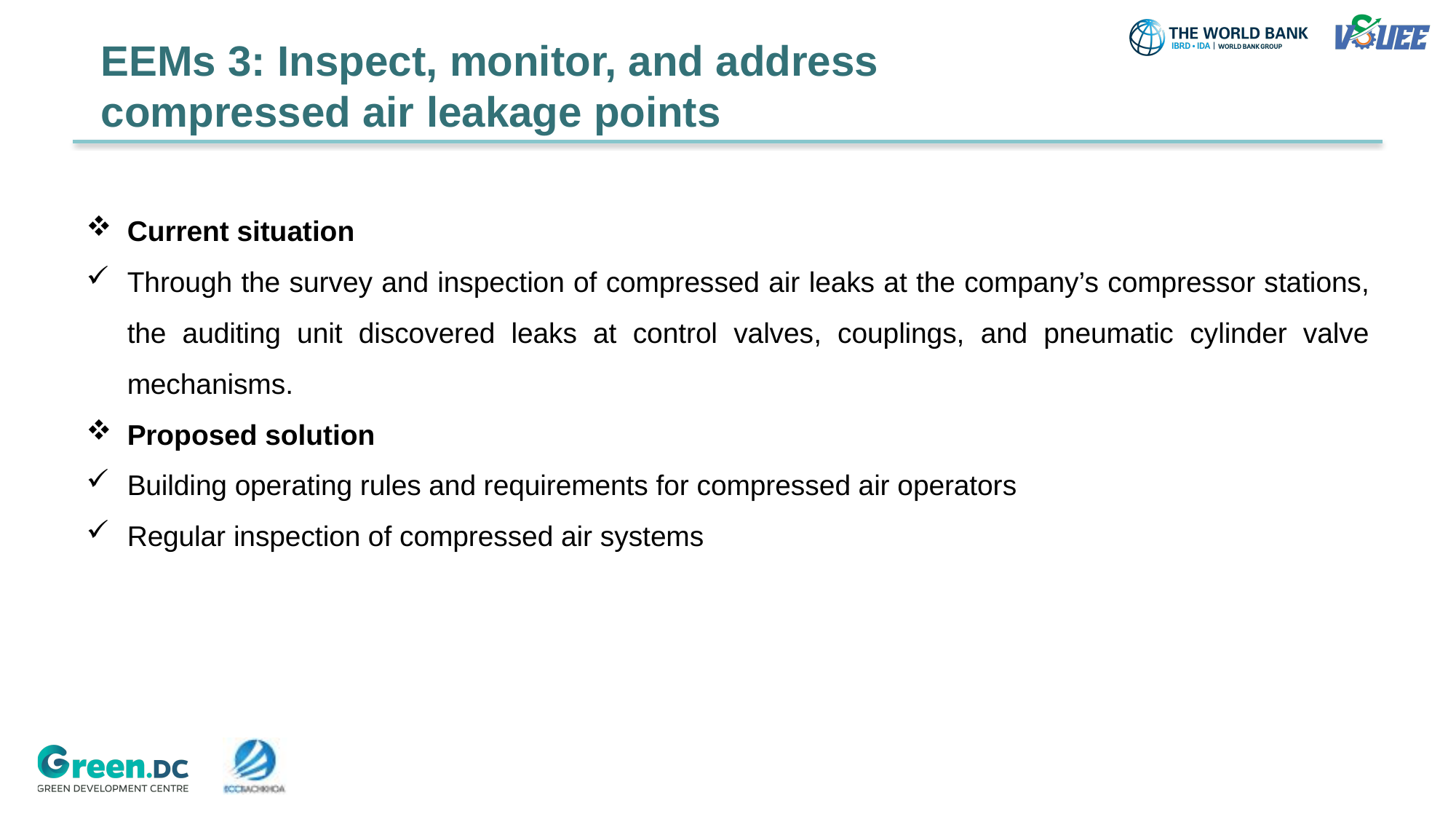

EEMs 3: Inspect, monitor, and address compressed air leakage points
Current situation
Through the survey and inspection of compressed air leaks at the company’s compressor stations, the auditing unit discovered leaks at control valves, couplings, and pneumatic cylinder valve mechanisms.
Proposed solution
Building operating rules and requirements for compressed air operators
Regular inspection of compressed air systems